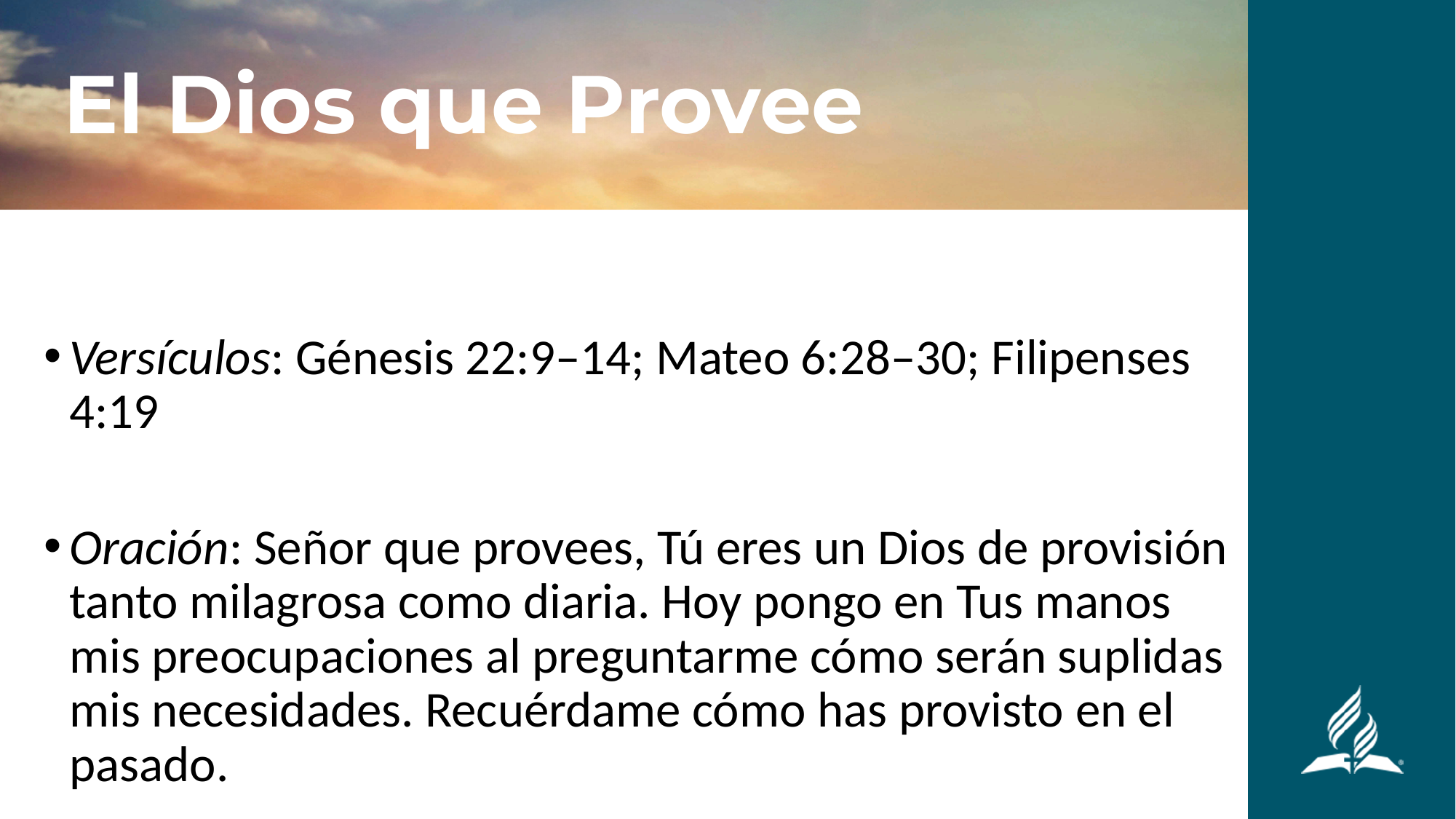

El Dios que Provee

Versículos: Génesis 22:9–14; Mateo 6:28–30; Filipenses 4:19

Oración: Señor que provees, Tú eres un Dios de provisión tanto milagrosa como diaria. Hoy pongo en Tus manos mis preocupaciones al preguntarme cómo serán suplidas mis necesidades. Recuérdame cómo has provisto en el pasado.